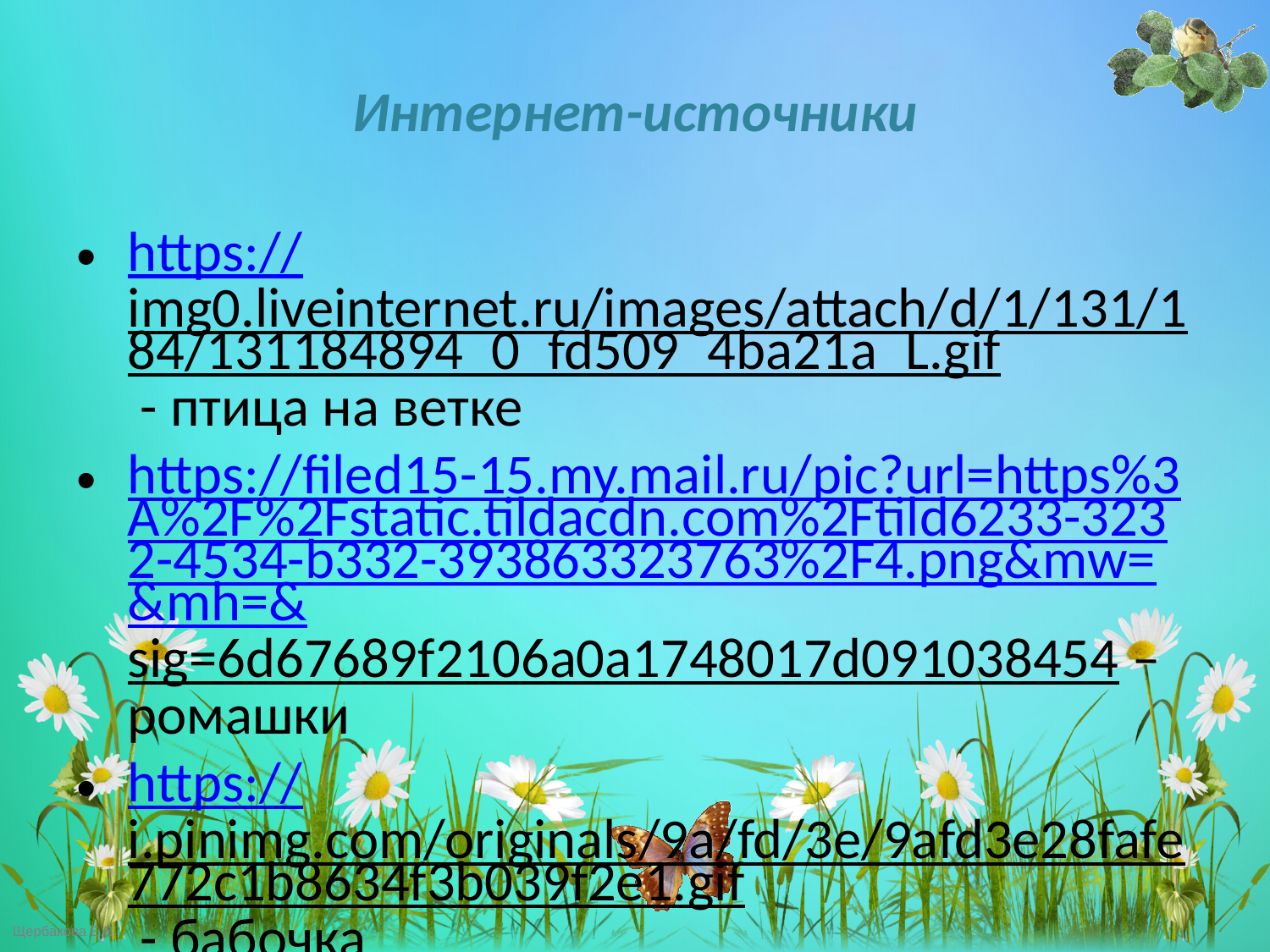

# Интернет-источники
https://img0.liveinternet.ru/images/attach/d/1/131/184/131184894_0_fd509_4ba21a_L.gif - птица на ветке
https://filed15-15.my.mail.ru/pic?url=https%3A%2F%2Fstatic.tildacdn.com%2Ftild6233-3232-4534-b332-393863323763%2F4.png&mw=&mh=&sig=6d67689f2106a0a1748017d091038454 – ромашки
https://i.pinimg.com/originals/9a/fd/3e/9afd3e28fafe772c1b8634f3b039f2e1.gif - бабочка